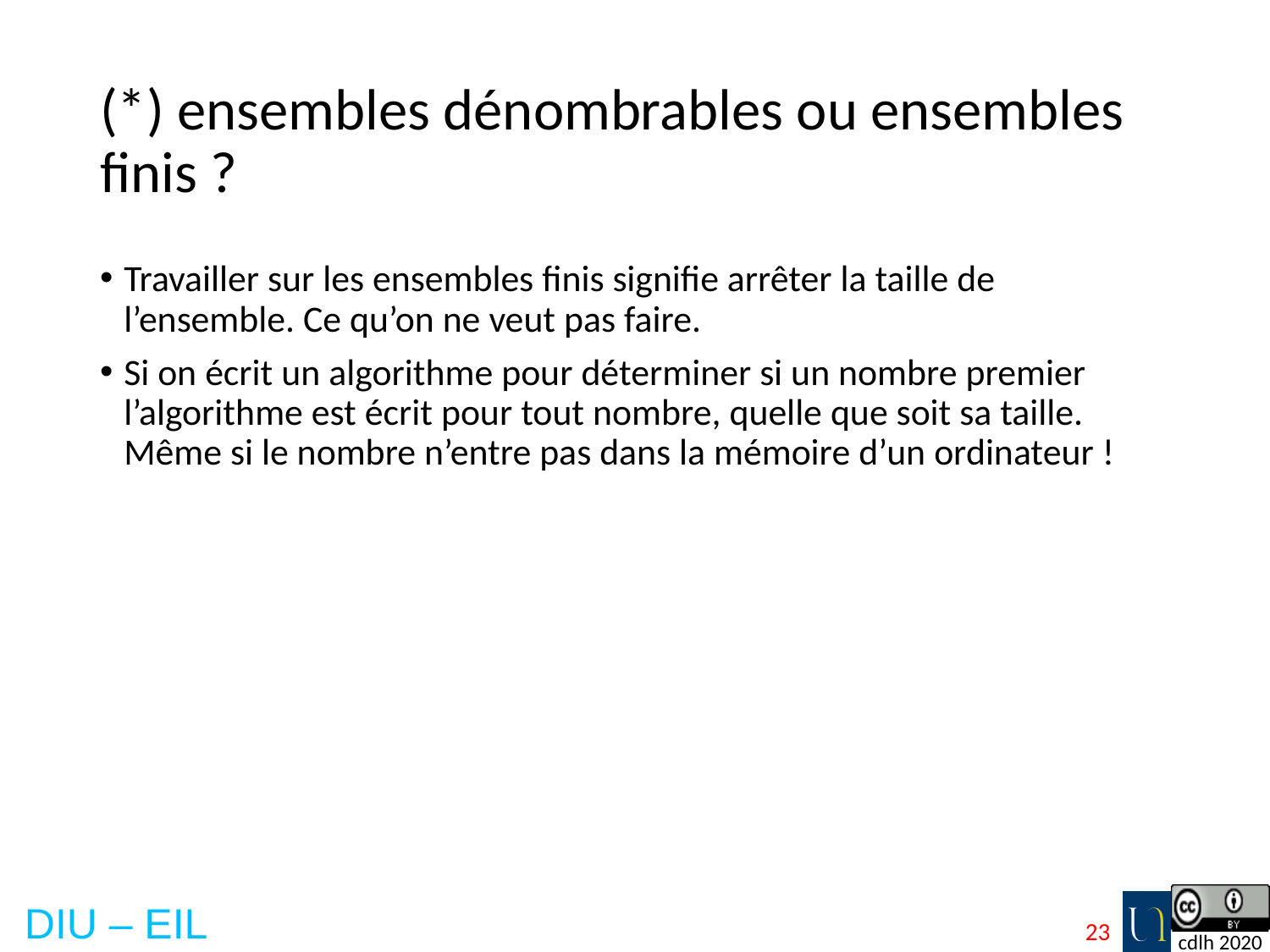

# (*) ensembles dénombrables ou ensembles finis ?
Travailler sur les ensembles finis signifie arrêter la taille de l’ensemble. Ce qu’on ne veut pas faire.
Si on écrit un algorithme pour déterminer si un nombre premier l’algorithme est écrit pour tout nombre, quelle que soit sa taille. Même si le nombre n’entre pas dans la mémoire d’un ordinateur !
23